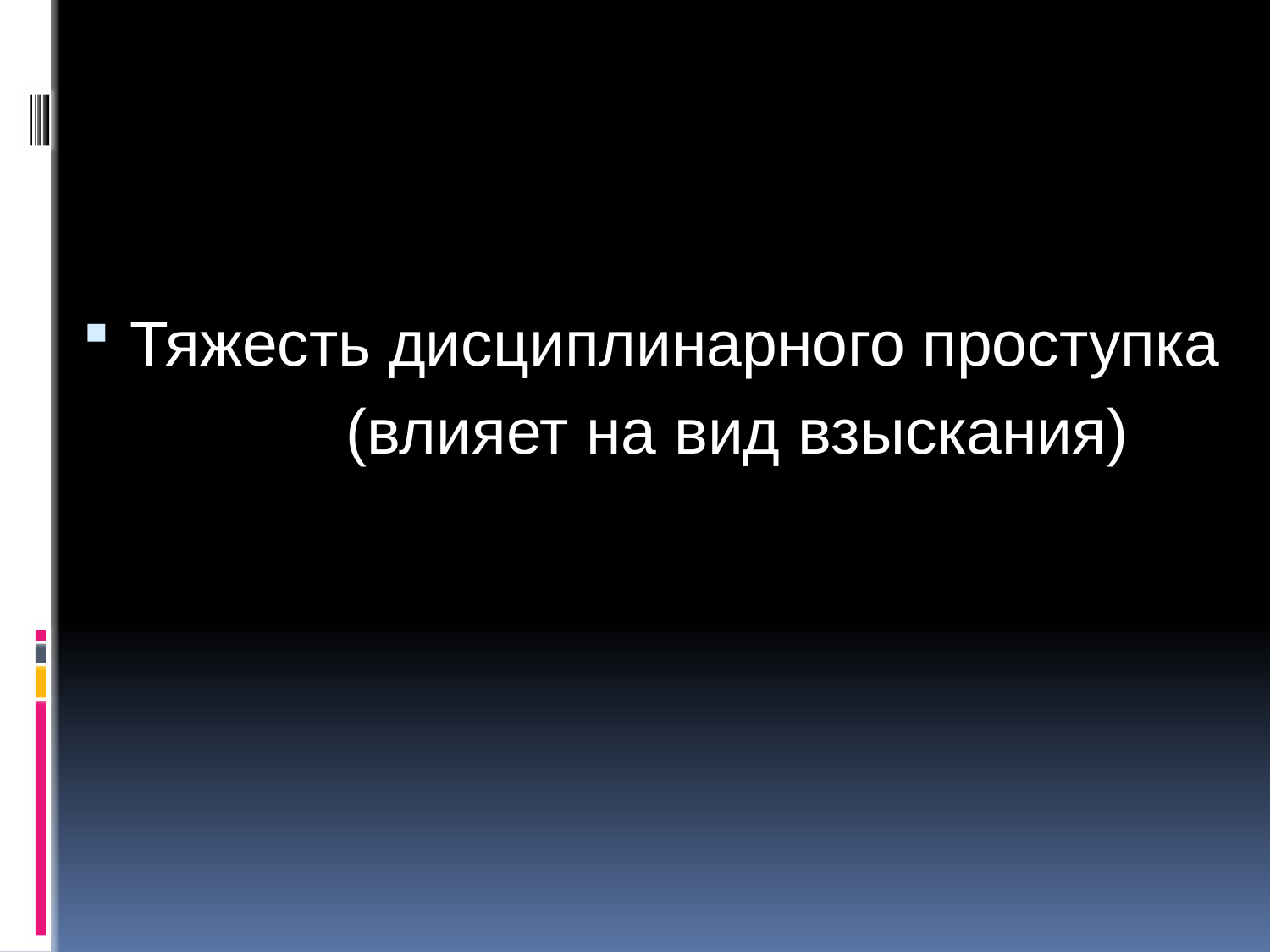

Тяжесть дисциплинарного проступка
               (влияет на вид взыскания)